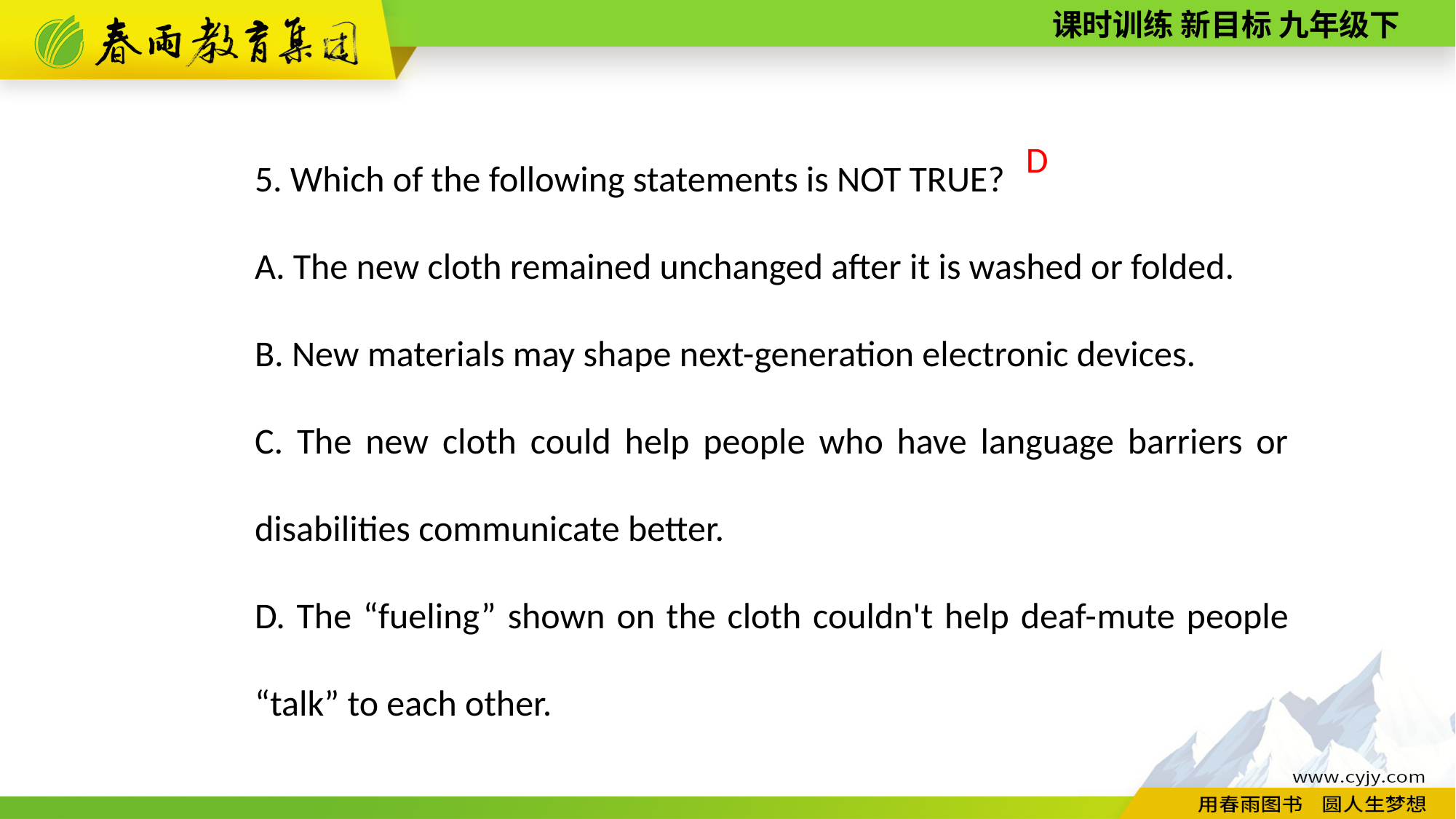

5. Which of the following statements is NOT TRUE?
A. The new cloth remained unchanged after it is washed or folded.
B. New materials may shape next-­generation electronic devices.
C. The new cloth could help people who have language barriers or disabilities communicate better.
D. The “fueling” shown on the cloth couldn't help deaf-­mute people “talk” to each other.
D